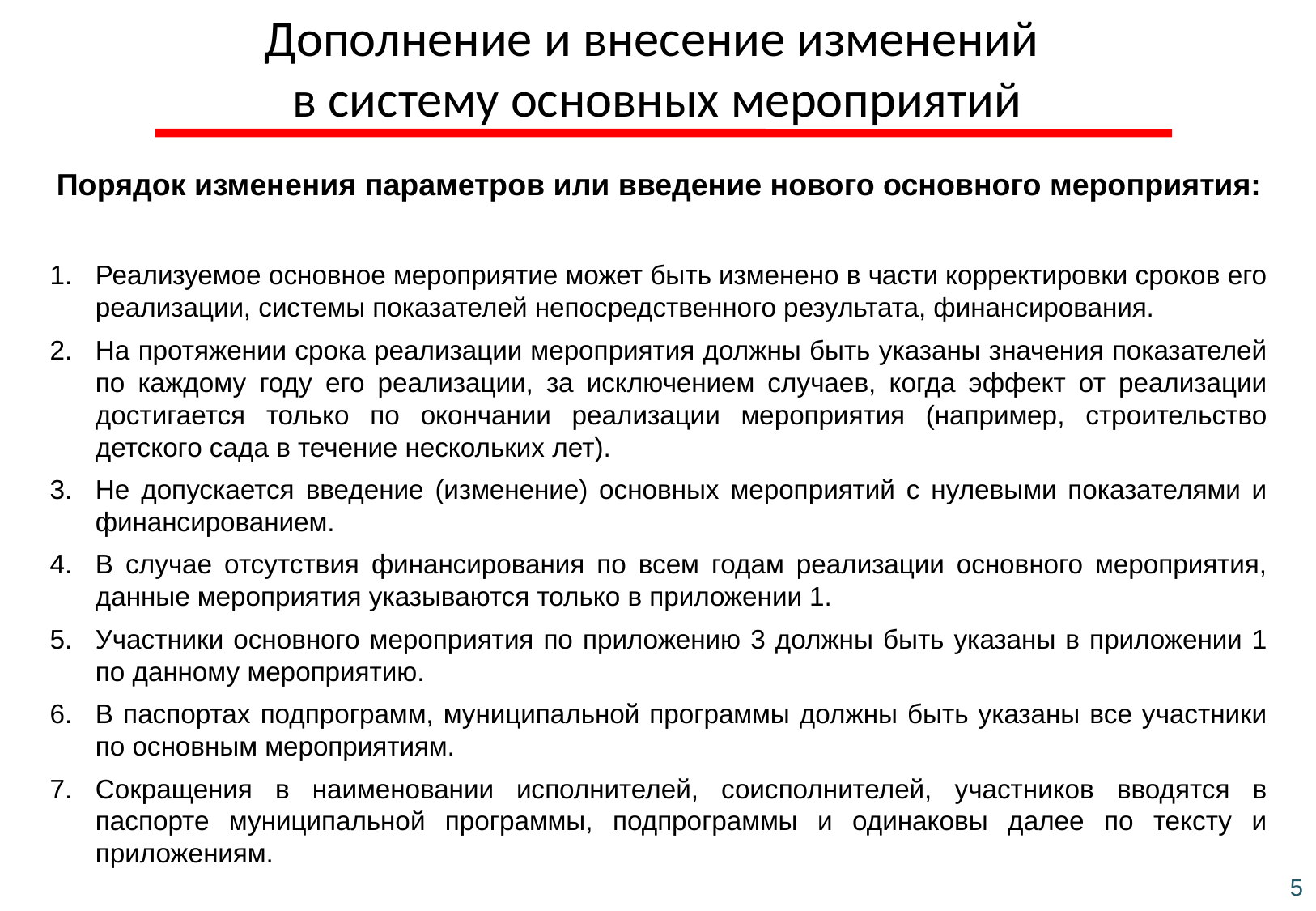

Дополнение и внесение изменений
в систему основных мероприятий
Порядок изменения параметров или введение нового основного мероприятия:

Реализуемое основное мероприятие может быть изменено в части корректировки сроков его реализации, системы показателей непосредственного результата, финансирования.
На протяжении срока реализации мероприятия должны быть указаны значения показателей по каждому году его реализации, за исключением случаев, когда эффект от реализации достигается только по окончании реализации мероприятия (например, строительство детского сада в течение нескольких лет).
Не допускается введение (изменение) основных мероприятий с нулевыми показателями и финансированием.
В случае отсутствия финансирования по всем годам реализации основного мероприятия, данные мероприятия указываются только в приложении 1.
Участники основного мероприятия по приложению 3 должны быть указаны в приложении 1 по данному мероприятию.
В паспортах подпрограмм, муниципальной программы должны быть указаны все участники по основным мероприятиям.
Сокращения в наименовании исполнителей, соисполнителей, участников вводятся в паспорте муниципальной программы, подпрограммы и одинаковы далее по тексту и приложениям.
5